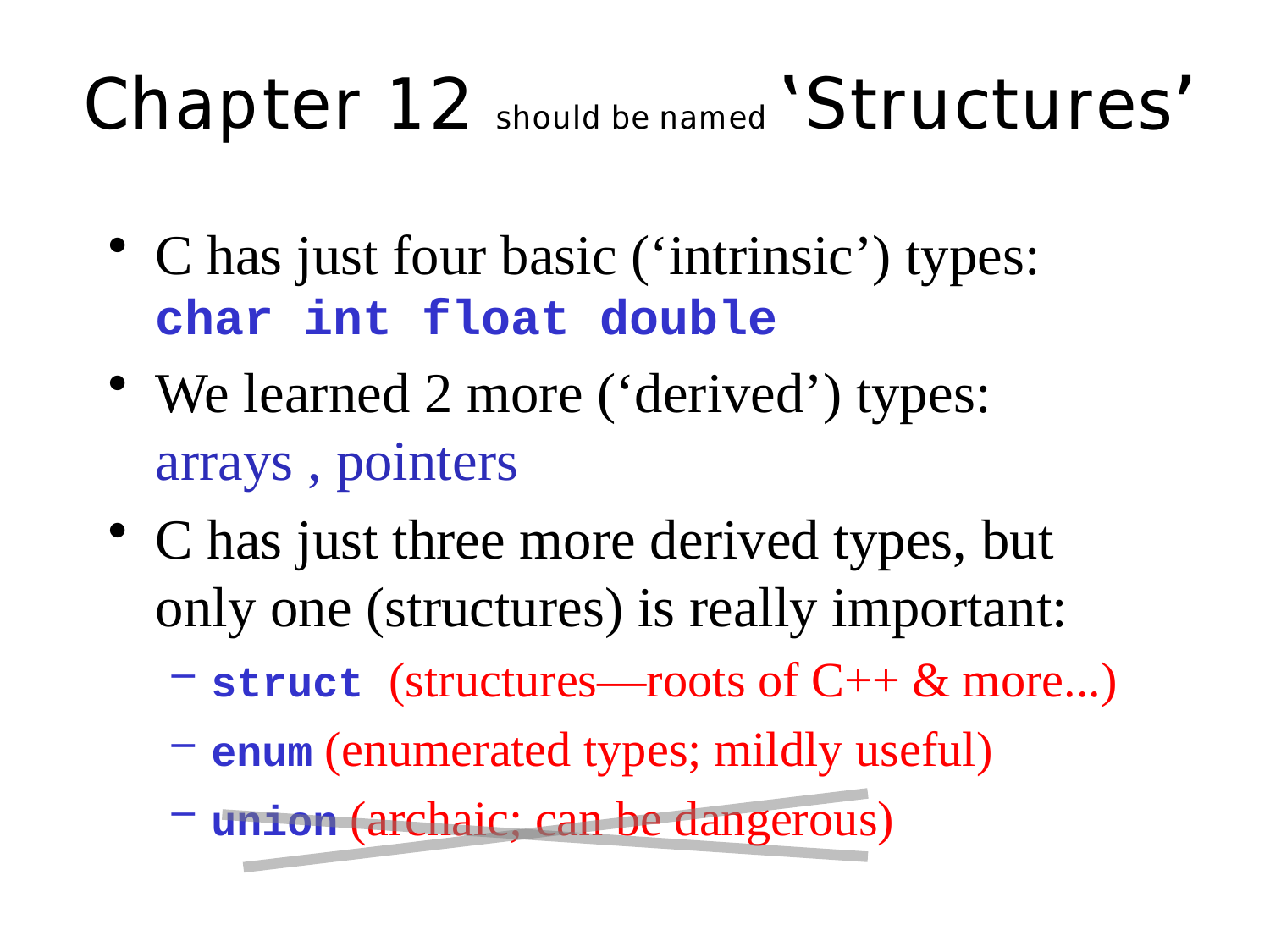

# Chapter 12 should be named ‘Structures’
C has just four basic (‘intrinsic’) types:
char int float double
We learned 2 more (‘derived’) types:
arrays , pointers
C has just three more derived types, but only one (structures) is really important:
struct (structures—roots of C++ & more...)
enum (enumerated types; mildly useful)
union (archaic; can be dangerous)